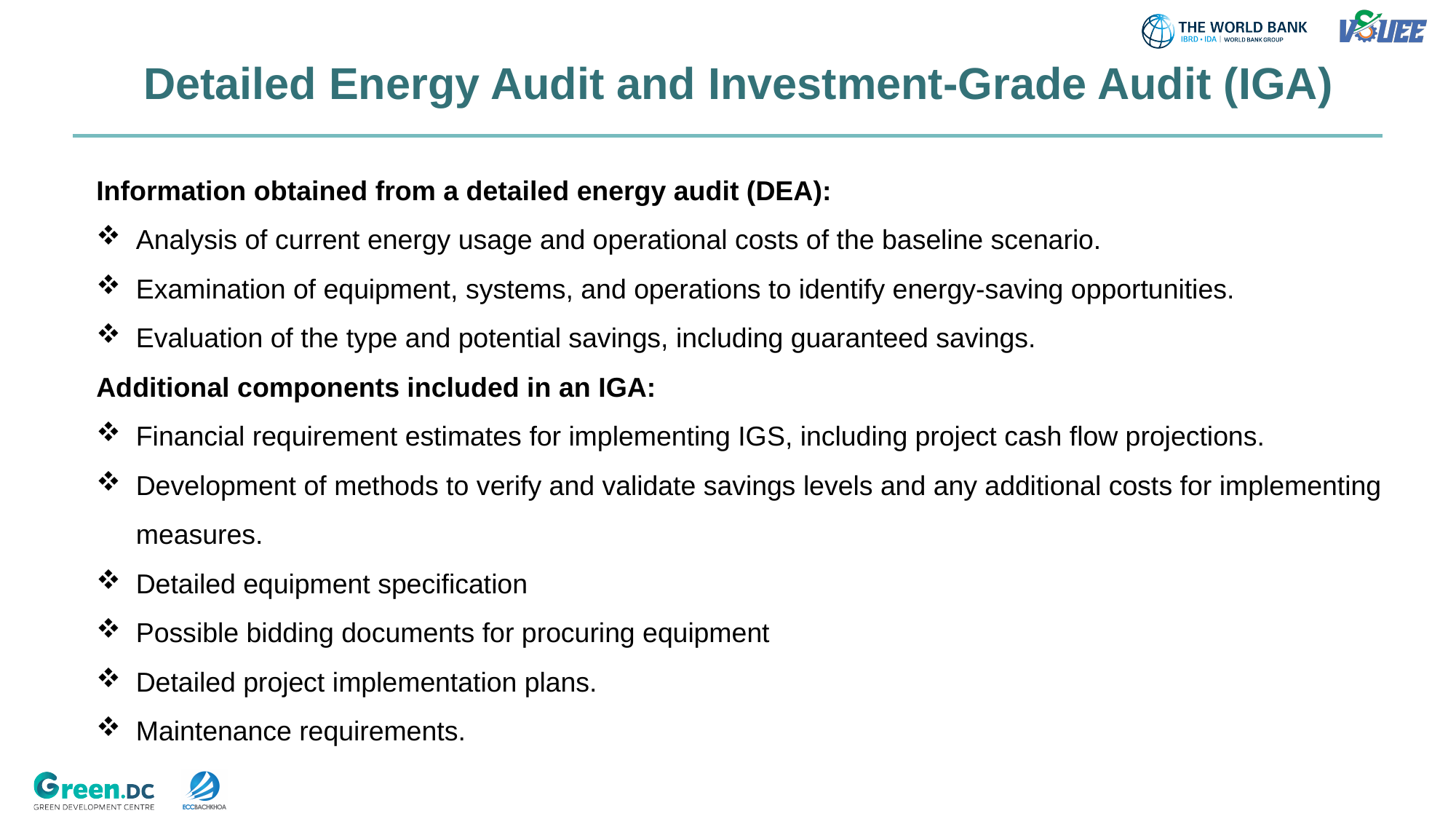

# Detailed Energy Audit and Investment-Grade Audit (IGA)
Information obtained from a detailed energy audit (DEA):
Analysis of current energy usage and operational costs of the baseline scenario.
Examination of equipment, systems, and operations to identify energy-saving opportunities.
Evaluation of the type and potential savings, including guaranteed savings.
Additional components included in an IGA:
Financial requirement estimates for implementing IGS, including project cash flow projections.
Development of methods to verify and validate savings levels and any additional costs for implementing measures.
Detailed equipment specification
Possible bidding documents for procuring equipment
Detailed project implementation plans.
Maintenance requirements.
6